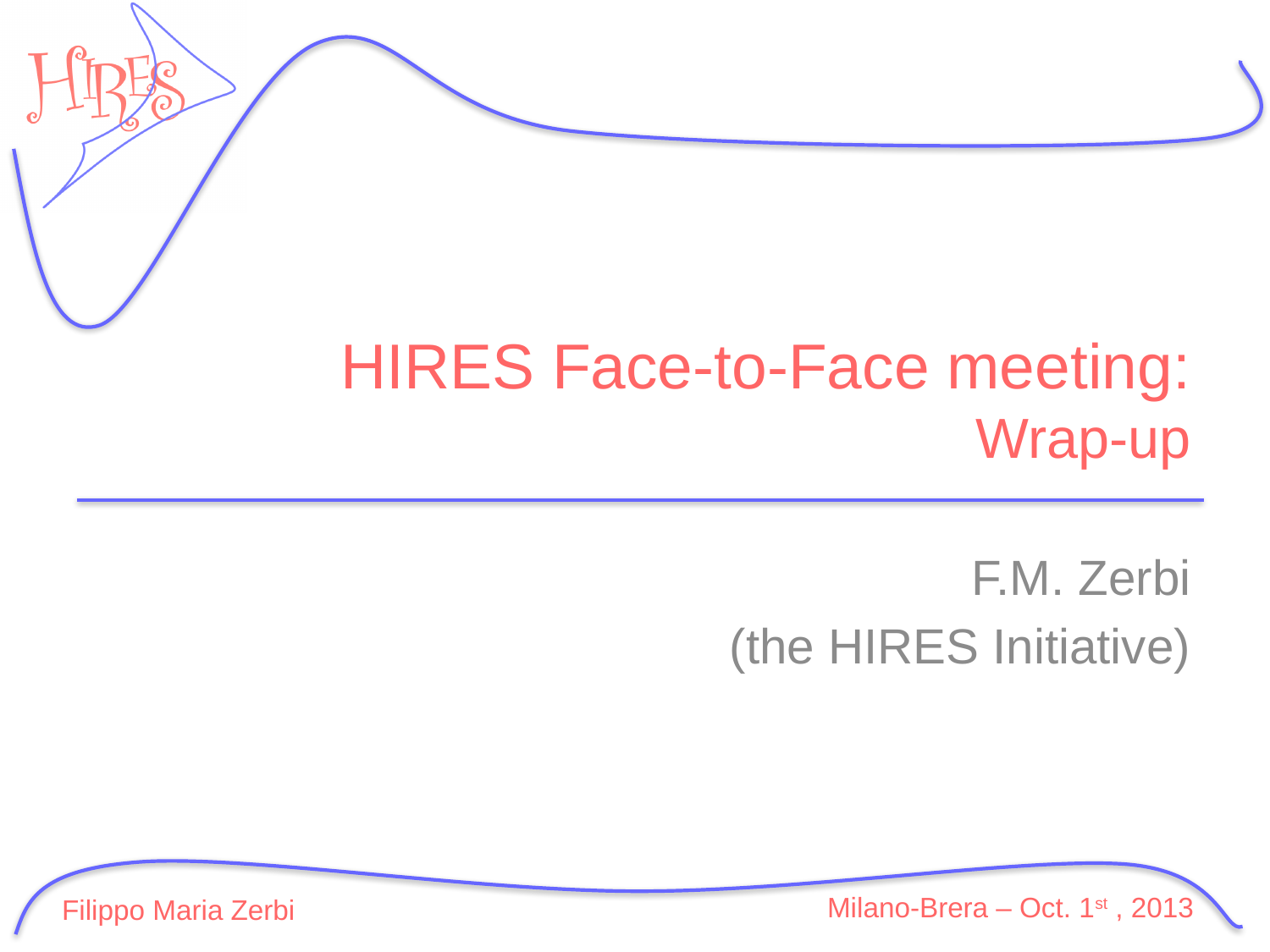

# HIRES Face-to-Face meeting: Wrap-up
F.M. Zerbi
(the HIRES Initiative)